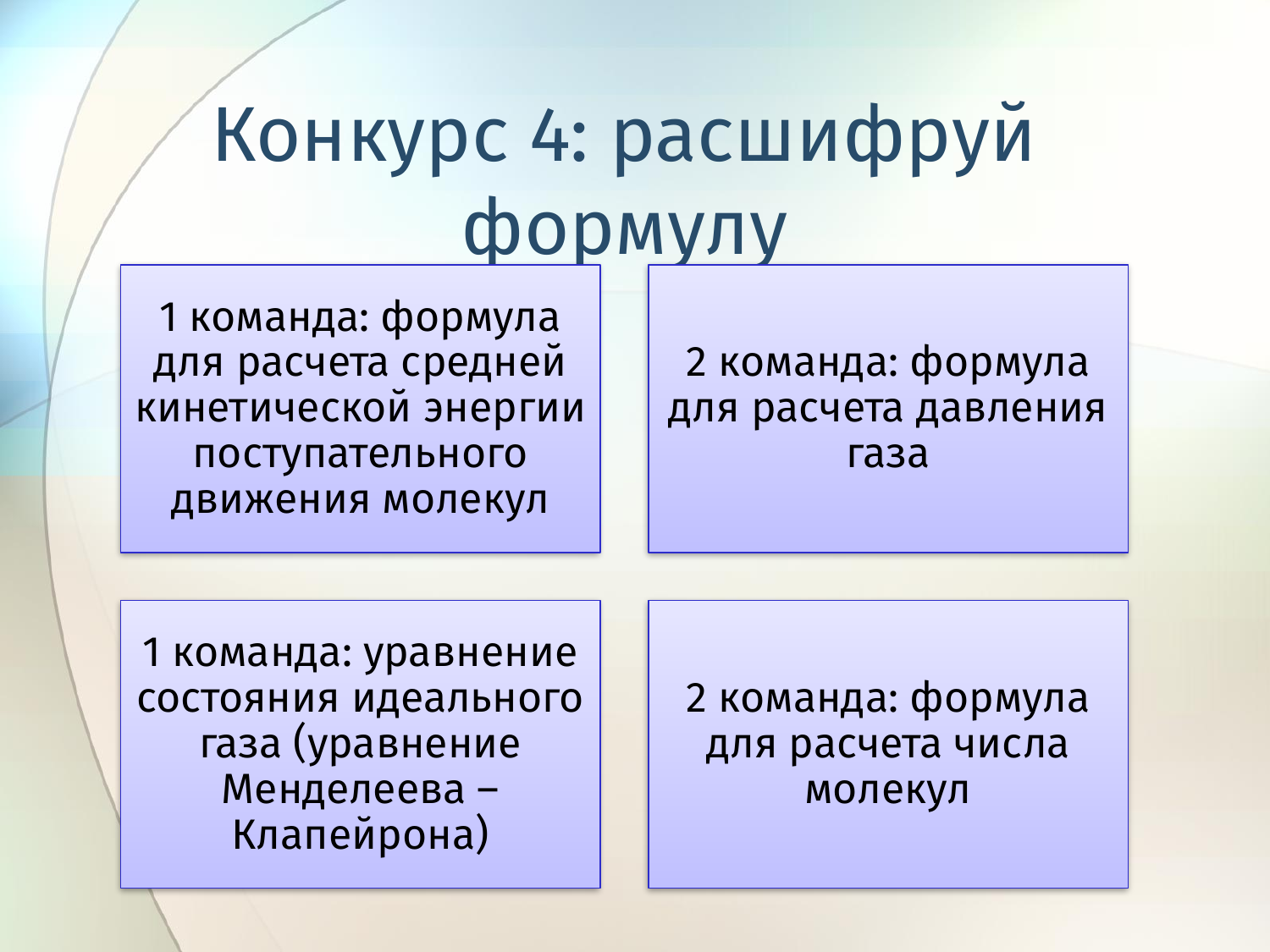

# Конкурс 4: расшифруй формулу
1 команда: формула для расчета средней кинетической энергии поступательного движения молекул
2 команда: формула для расчета давления газа
1 команда: уравнение состояния идеального газа (уравнение Менделеева – Клапейрона)
2 команда: формула для расчета числа молекул